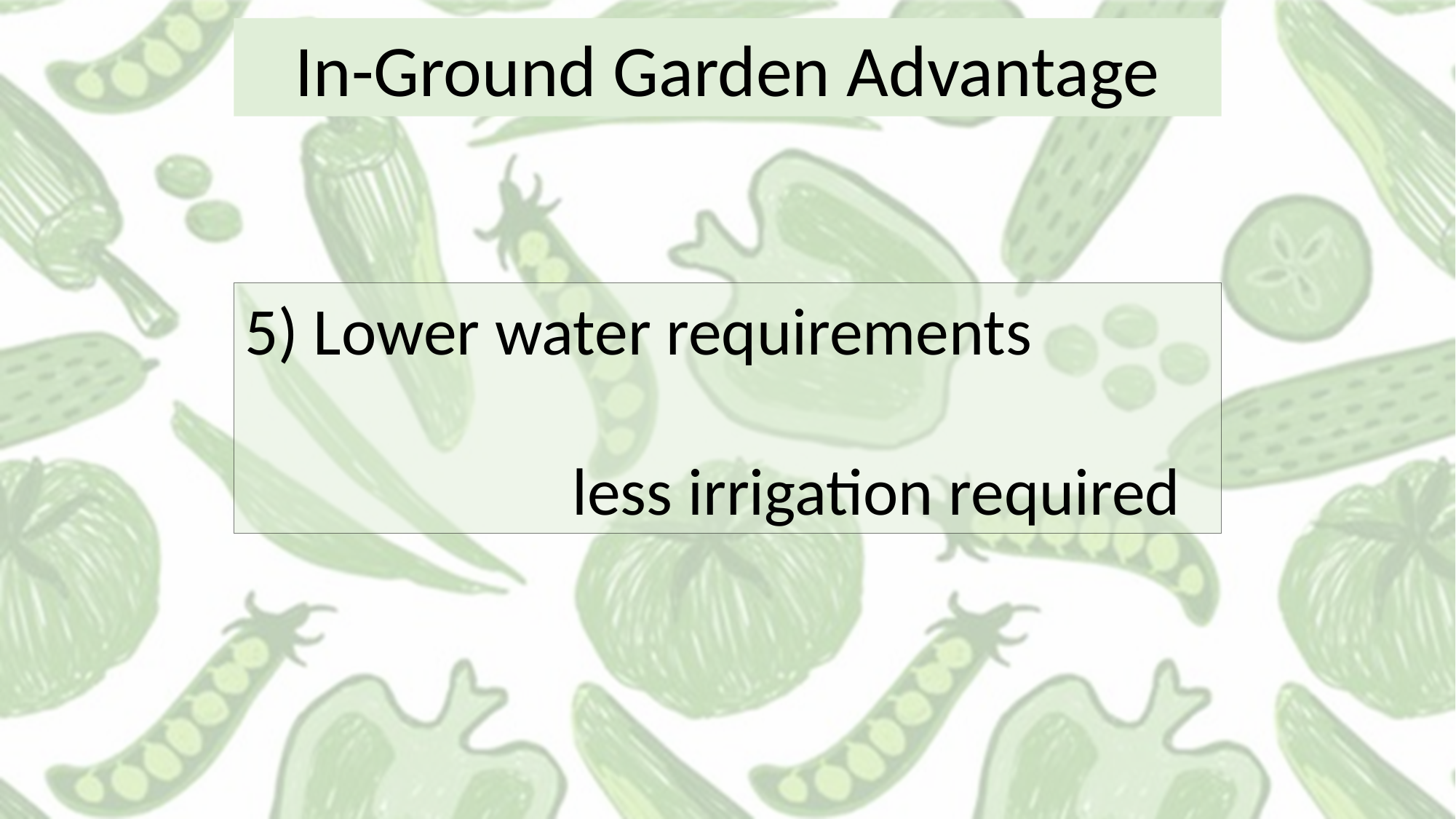

In-Ground Garden Advantage
5) Lower water requirements

			less irrigation required